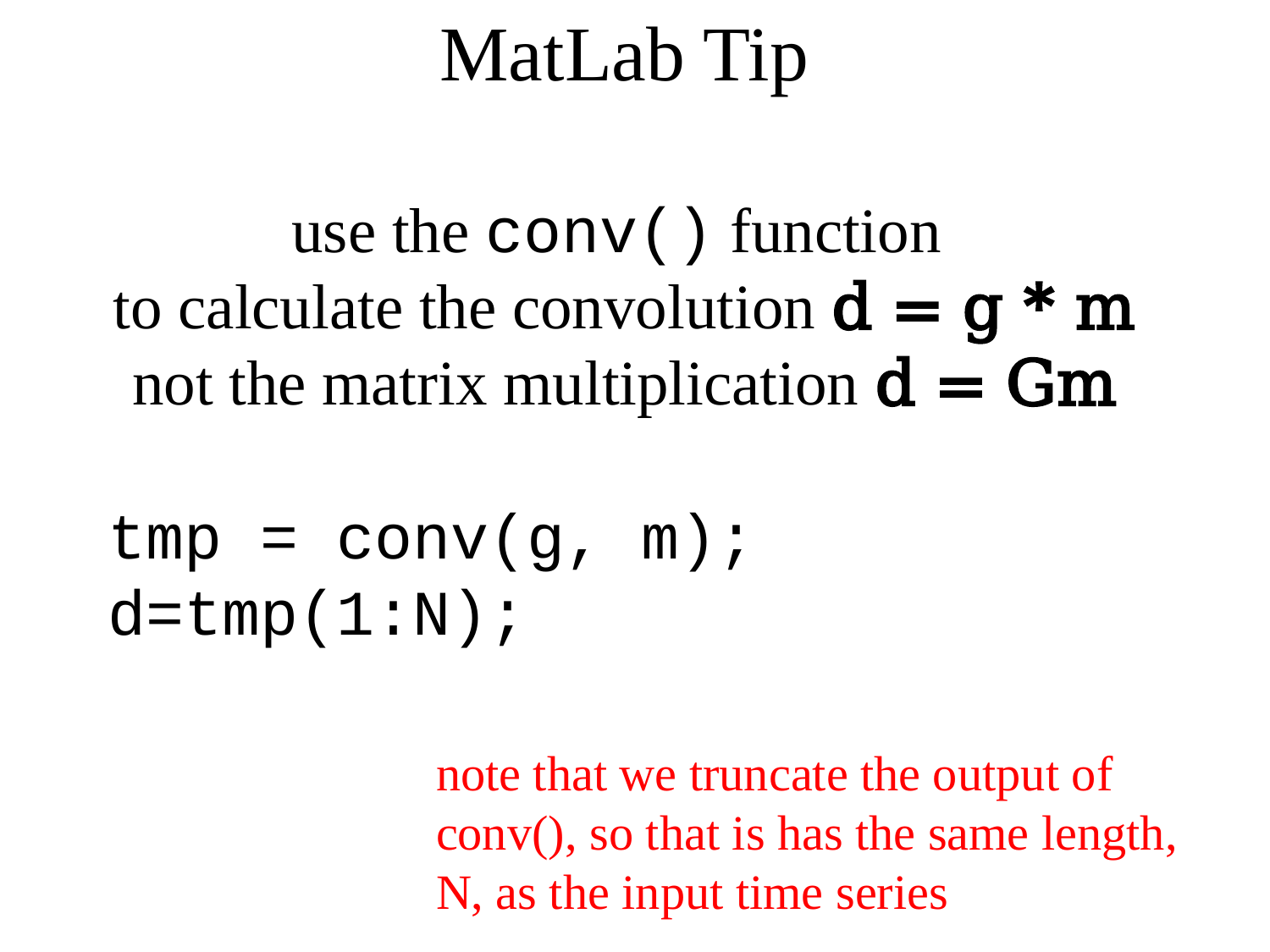

# MatLab Tip use the conv() function to calculate the convolution d = g * m not the matrix multiplication d = Gm
tmp = conv(g, m);
d=tmp(1:N);
note that we truncate the output of conv(), so that is has the same length, N, as the input time series